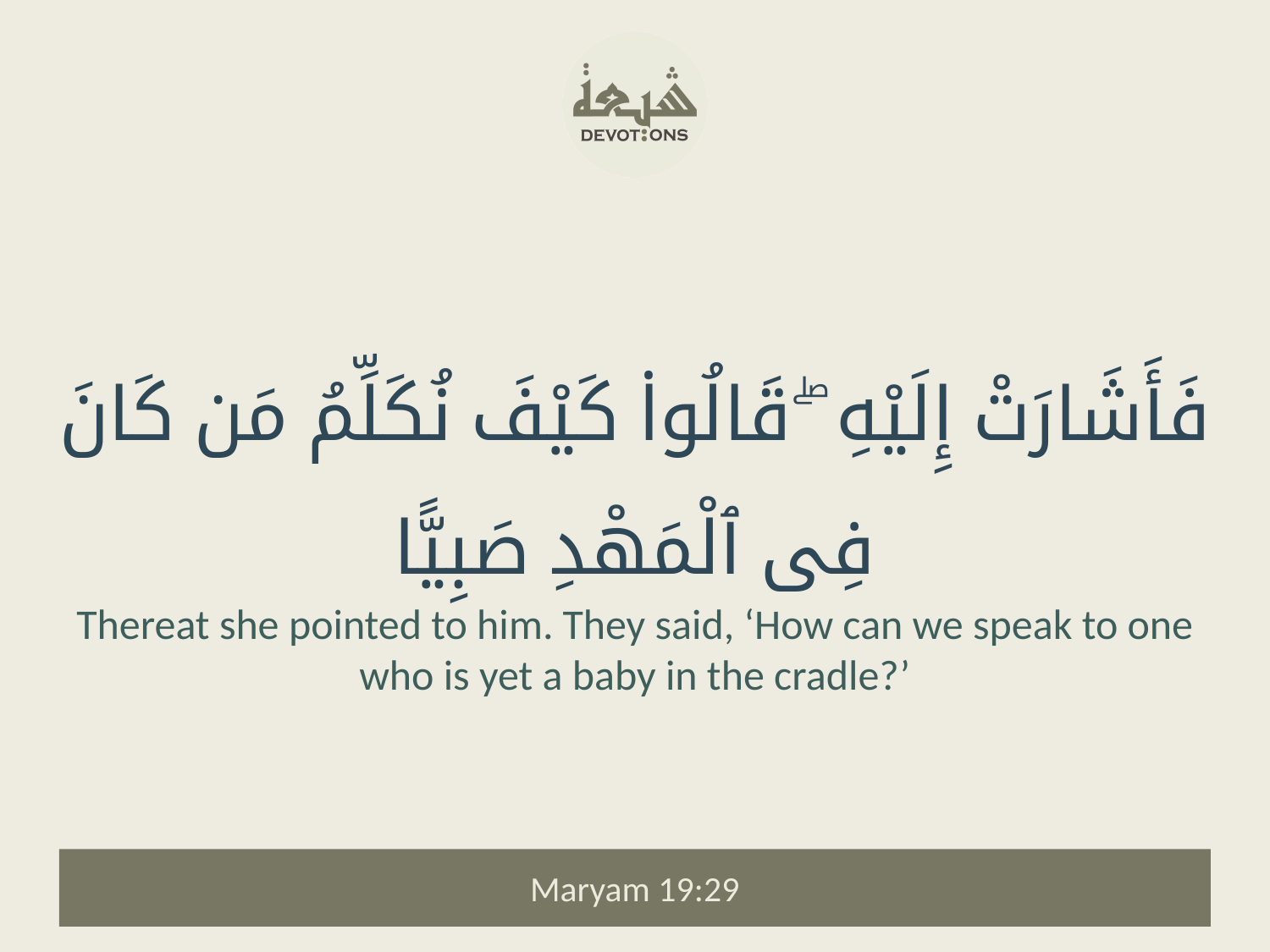

فَأَشَارَتْ إِلَيْهِ ۖ قَالُوا۟ كَيْفَ نُكَلِّمُ مَن كَانَ فِى ٱلْمَهْدِ صَبِيًّا
Thereat she pointed to him. They said, ‘How can we speak to one who is yet a baby in the cradle?’
Maryam 19:29